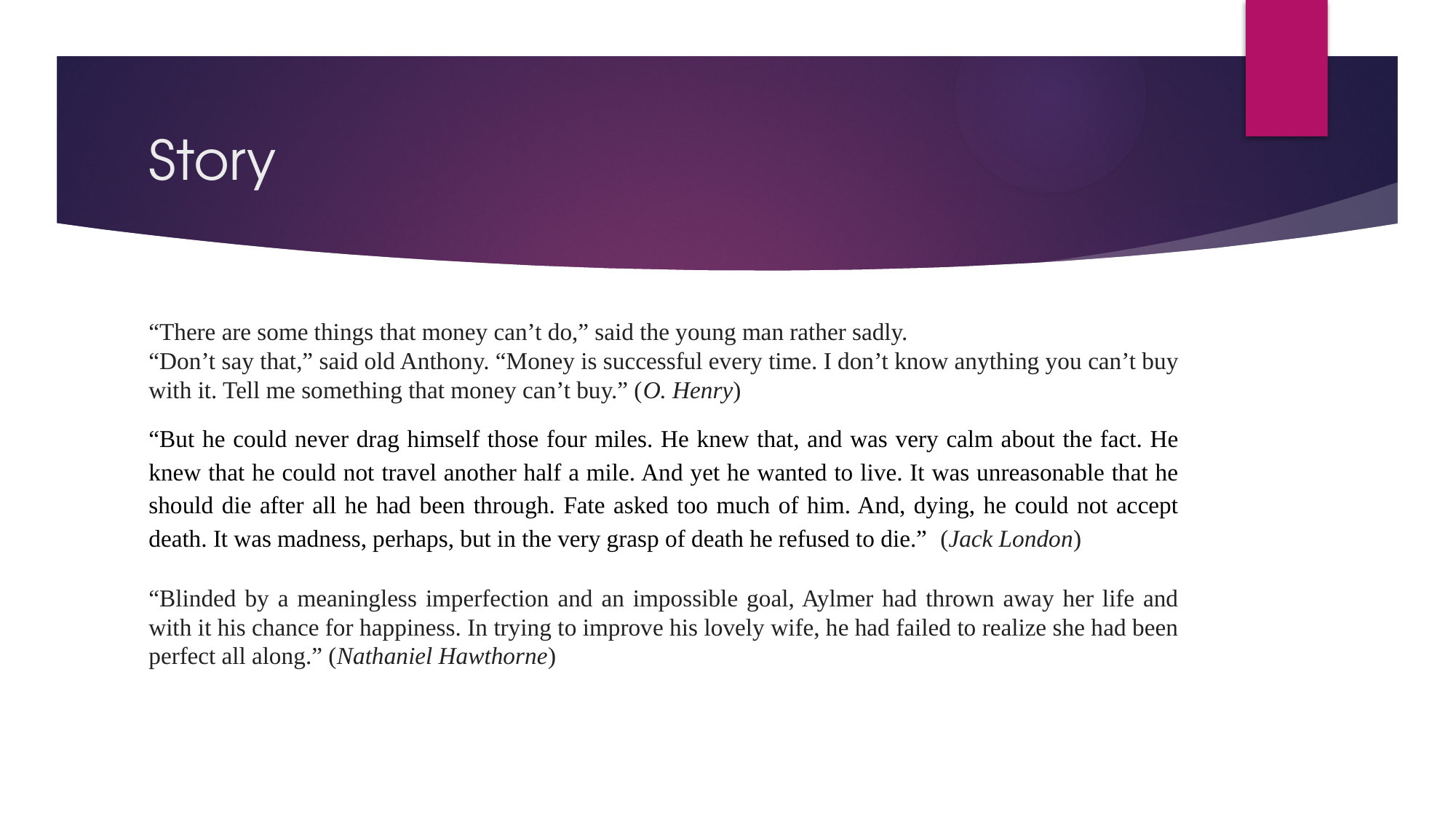

# Story
“There are some things that money can’t do,” said the young man rather sadly.
“Don’t say that,” said old Anthony. “Money is successful every time. I don’t know anything you can’t buy with it. Tell me something that money can’t buy.” (O. Henry)
“But he could never drag himself those four miles. He knew that, and was very calm about the fact. He knew that he could not travel another half a mile. And yet he wanted to live. It was unreasonable that he should die after all he had been through. Fate asked too much of him. And, dying, he could not accept death. It was madness, perhaps, but in the very grasp of death he refused to die.”  (Jack London)
“Blinded by a meaningless imperfection and an impossible goal, Aylmer had thrown away her life and with it his chance for happiness. In trying to improve his lovely wife, he had failed to realize she had been perfect all along.” (Nathaniel Hawthorne)